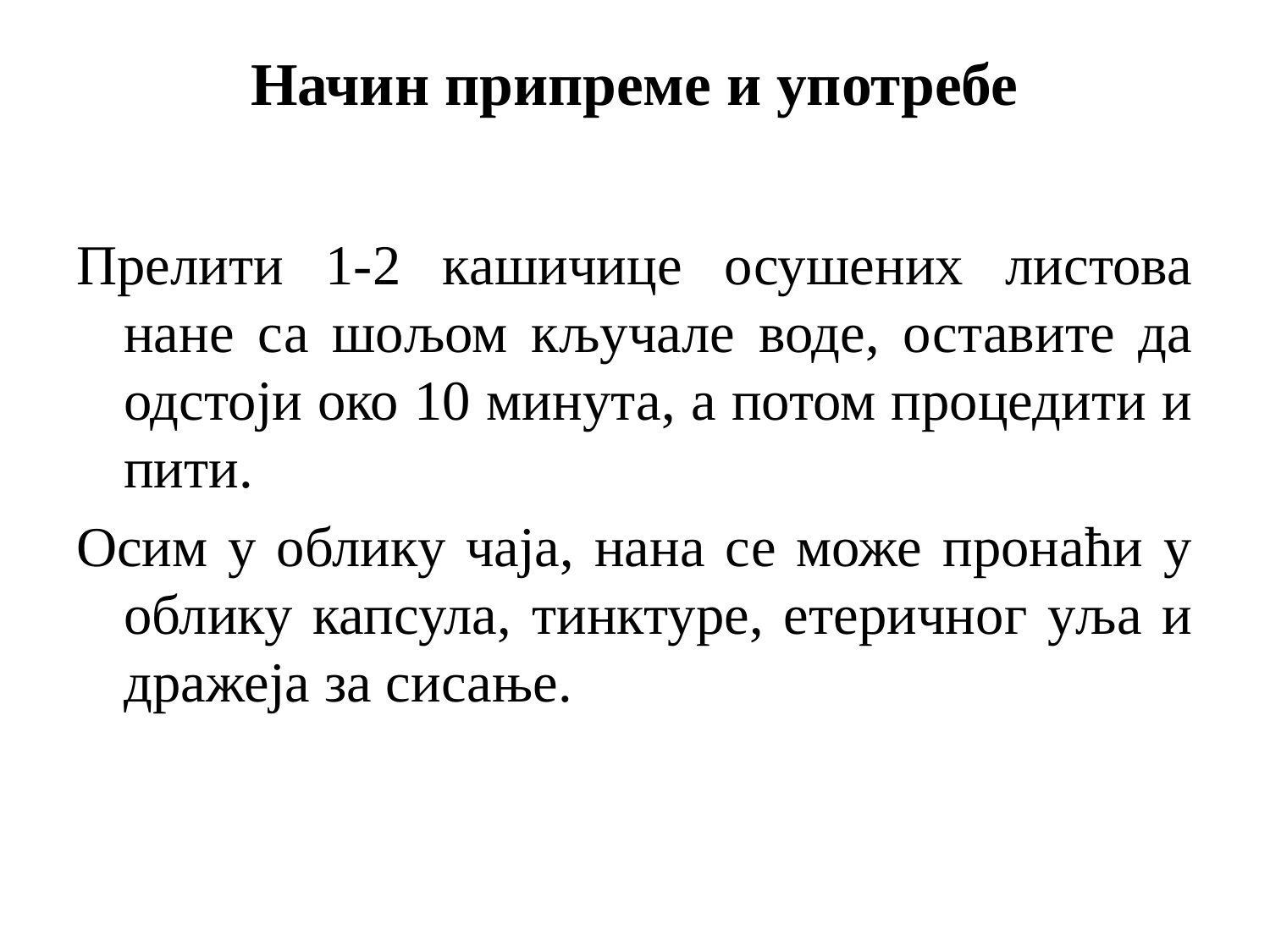

# Начин припреме и употребе
Прелити 1-2 кашичице осушених листова нане са шољом кључале воде, оставите да одстоји око 10 минута, а потом процедити и пити.
Осим у облику чаја, нана се може пронаћи у облику капсула, тинктуре, етеричног уља и дражеја за сисање.